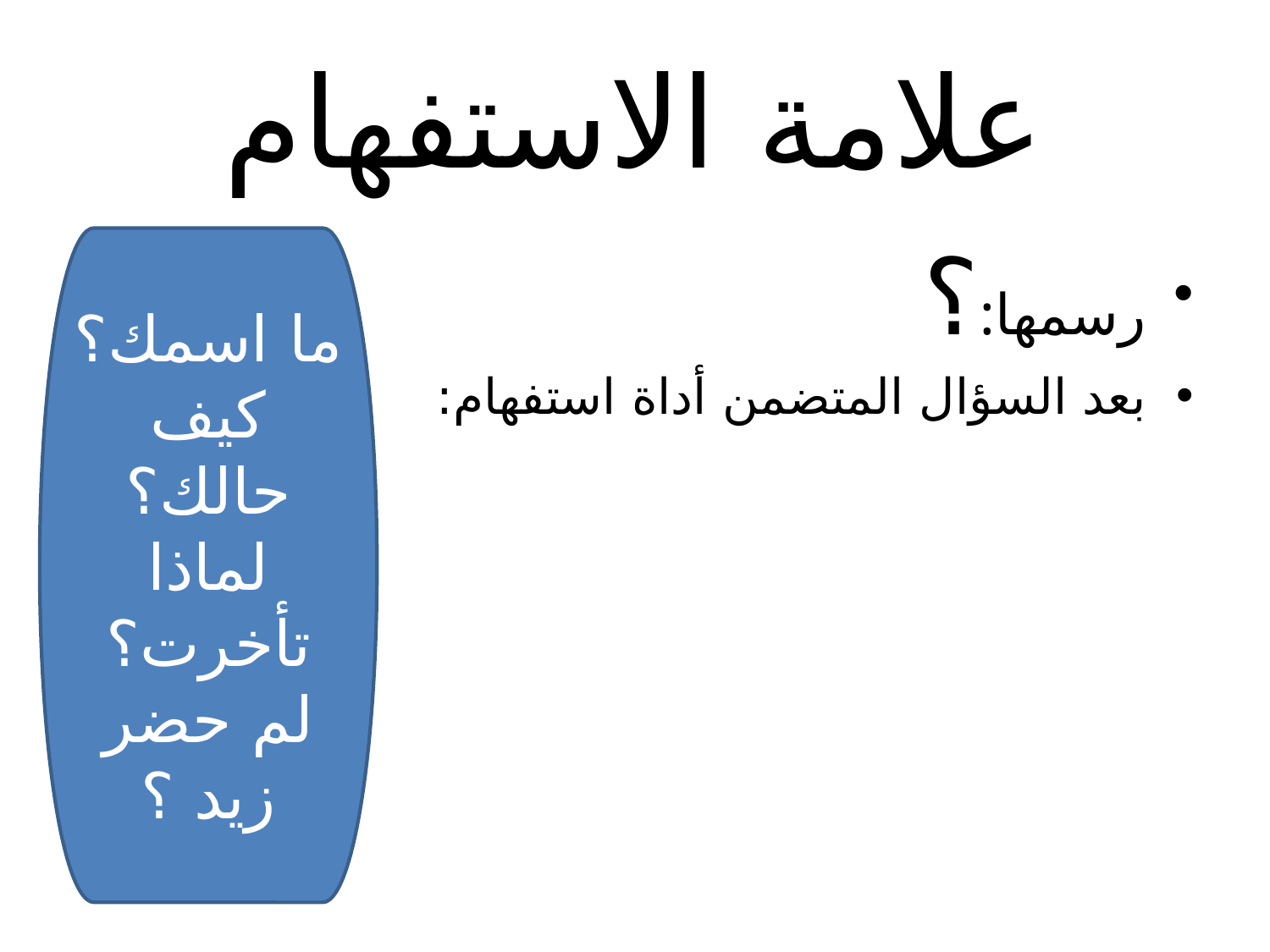

# علامة الاستفهام
رسمها:؟
بعد السؤال المتضمن أداة استفهام:
ما اسمك؟ كيف حالك؟ لماذا تأخرت؟ لم حضر زيد ؟